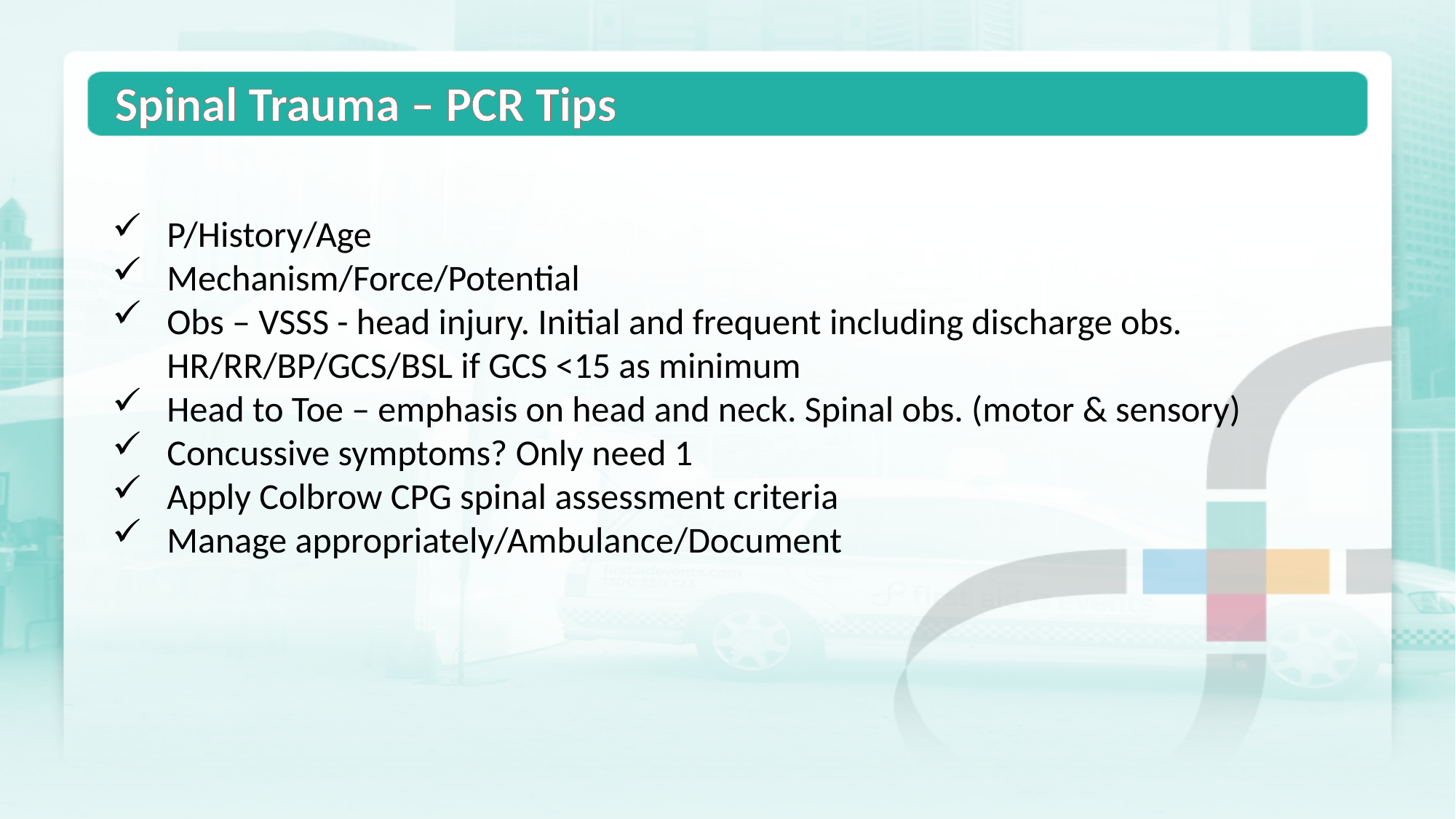

Spinal Trauma – PCR Tips

P/History/Age
Mechanism/Force/Potential
Obs – VSSS - head injury. Initial and frequent including discharge obs. HR/RR/BP/GCS/BSL if GCS <15 as minimum
Head to Toe – emphasis on head and neck. Spinal obs. (motor & sensory)
Concussive symptoms? Only need 1
Apply Colbrow CPG spinal assessment criteria
Manage appropriately/Ambulance/Document